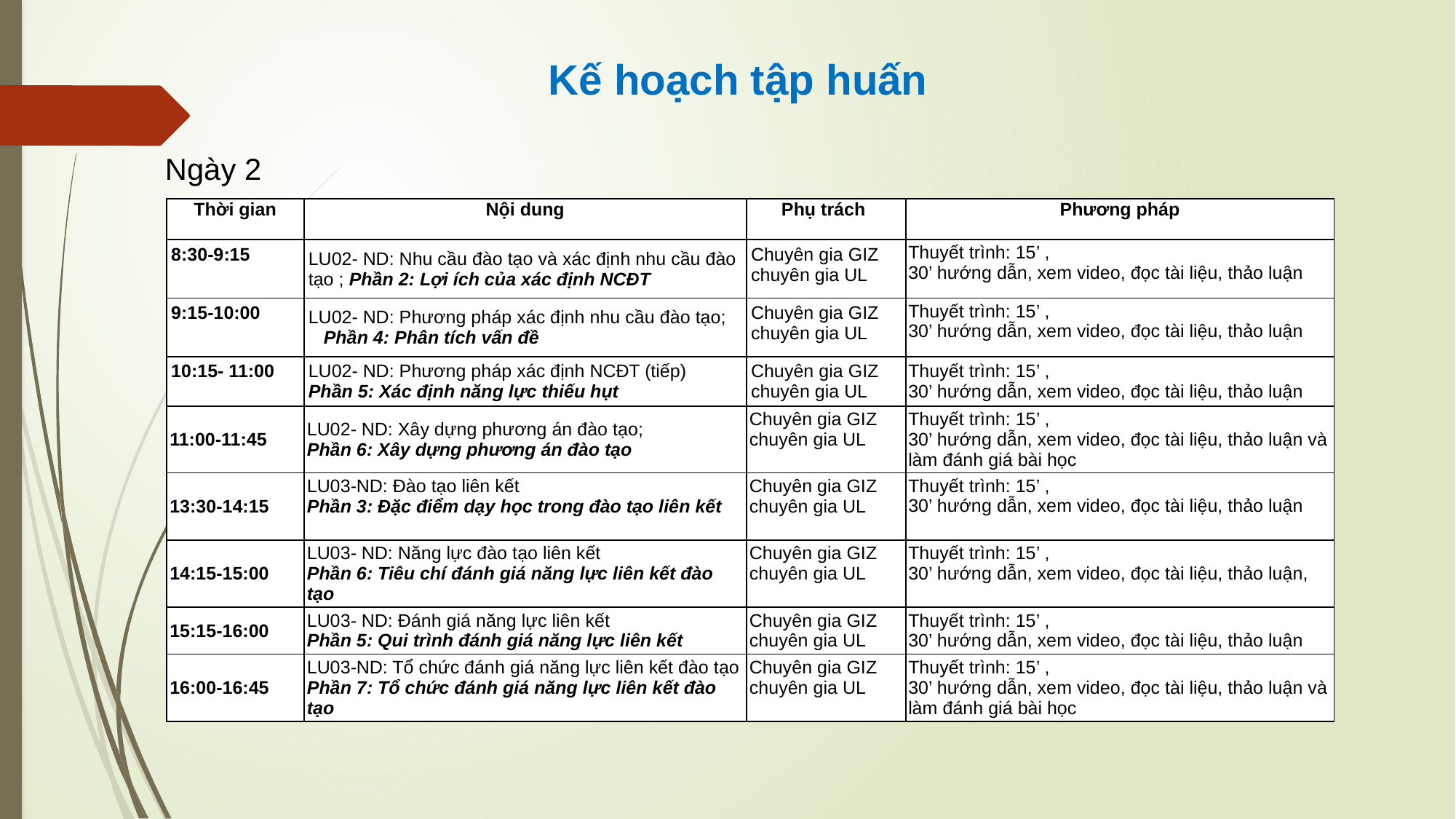

Kế hoạch tập huấn
Ngày 2
| Thời gian | Nội dung | Phụ trách | Phương pháp |
| --- | --- | --- | --- |
| 8:30-9:15 | LU02- ND: Nhu cầu đào tạo và xác định nhu cầu đào tạo ; Phần 2: Lợi ích của xác định NCĐT | Chuyên gia GIZ chuyên gia UL | Thuyết trình: 15’ , 30’ hướng dẫn, xem video, đọc tài liệu, thảo luận |
| 9:15-10:00 | LU02- ND: Phương pháp xác định nhu cầu đào tạo; Phần 4: Phân tích vấn đề | Chuyên gia GIZ chuyên gia UL | Thuyết trình: 15’ , 30’ hướng dẫn, xem video, đọc tài liệu, thảo luận |
| 10:15- 11:00 | LU02- ND: Phương pháp xác định NCĐT (tiếp) Phần 5: Xác định năng lực thiếu hụt | Chuyên gia GIZ chuyên gia UL | Thuyết trình: 15’ , 30’ hướng dẫn, xem video, đọc tài liệu, thảo luận |
| 11:00-11:45 | LU02- ND: Xây dựng phương án đào tạo; Phần 6: Xây dựng phương án đào tạo | Chuyên gia GIZ chuyên gia UL | Thuyết trình: 15’ , 30’ hướng dẫn, xem video, đọc tài liệu, thảo luận và làm đánh giá bài học |
| 13:30-14:15 | LU03-ND: Đào tạo liên kết Phần 3: Đặc điểm dạy học trong đào tạo liên kết | Chuyên gia GIZ chuyên gia UL | Thuyết trình: 15’ , 30’ hướng dẫn, xem video, đọc tài liệu, thảo luận |
| 14:15-15:00 | LU03- ND: Năng lực đào tạo liên kết Phần 6: Tiêu chí đánh giá năng lực liên kết đào tạo | Chuyên gia GIZ chuyên gia UL | Thuyết trình: 15’ , 30’ hướng dẫn, xem video, đọc tài liệu, thảo luận, |
| 15:15-16:00 | LU03- ND: Đánh giá năng lực liên kết Phần 5: Qui trình đánh giá năng lực liên kết | Chuyên gia GIZ chuyên gia UL | Thuyết trình: 15’ , 30’ hướng dẫn, xem video, đọc tài liệu, thảo luận |
| 16:00-16:45 | LU03-ND: Tổ chức đánh giá năng lực liên kết đào tạo Phần 7: Tổ chức đánh giá năng lực liên kết đào tạo | Chuyên gia GIZ chuyên gia UL | Thuyết trình: 15’ , 30’ hướng dẫn, xem video, đọc tài liệu, thảo luận và làm đánh giá bài học |